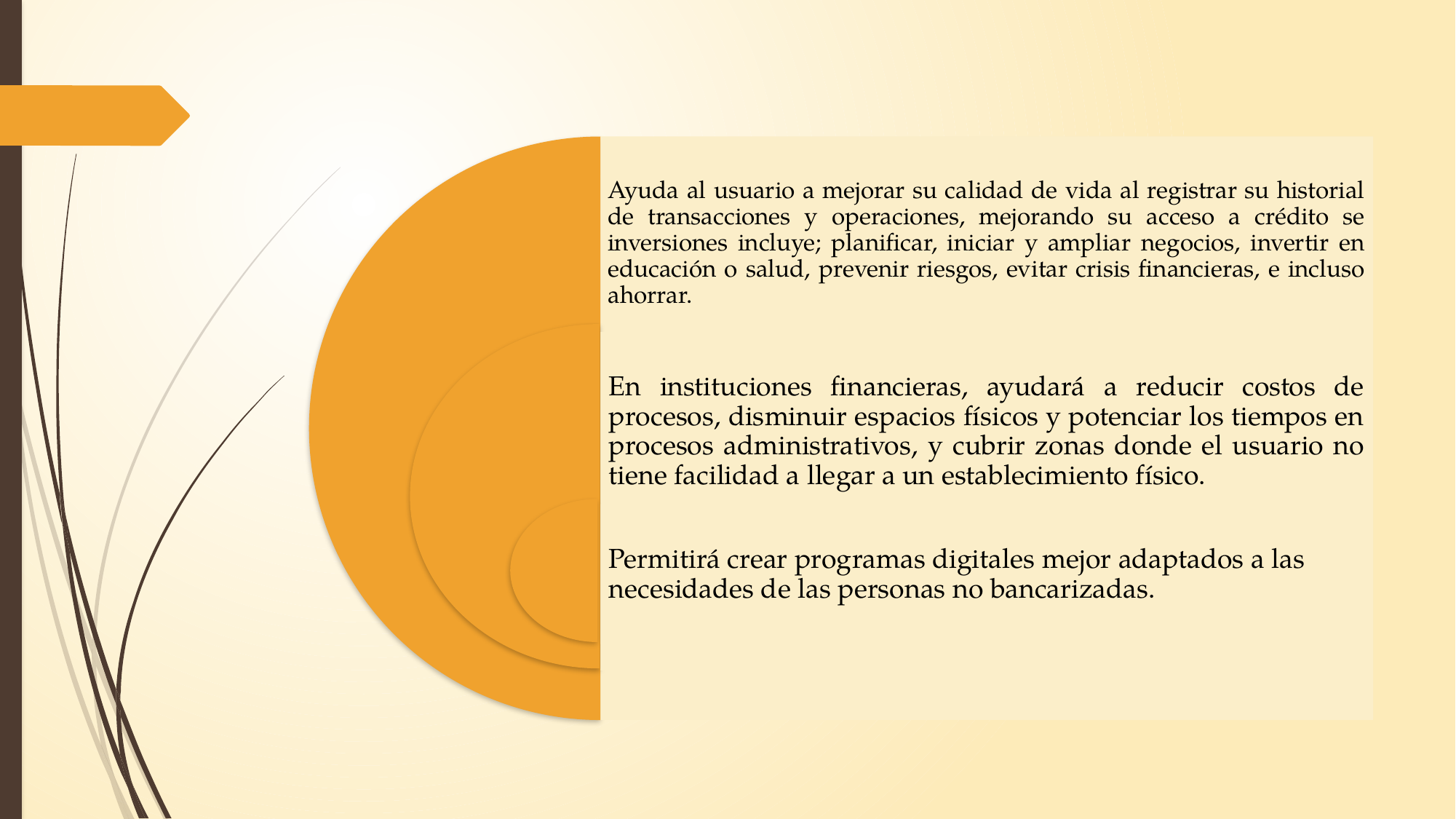

Ayuda al usuario a mejorar su calidad de vida al registrar su historial de transacciones y operaciones, mejorando su acceso a crédito se inversiones incluye; planificar, iniciar y ampliar negocios, invertir en educación o salud, prevenir riesgos, evitar crisis financieras, e incluso ahorrar.

En instituciones financieras, ayudará a reducir costos de procesos, disminuir espacios físicos y potenciar los tiempos en procesos administrativos, y cubrir zonas donde el usuario no tiene facilidad a llegar a un establecimiento físico.
Permitirá crear programas digitales mejor adaptados a las necesidades de las personas no bancarizadas.